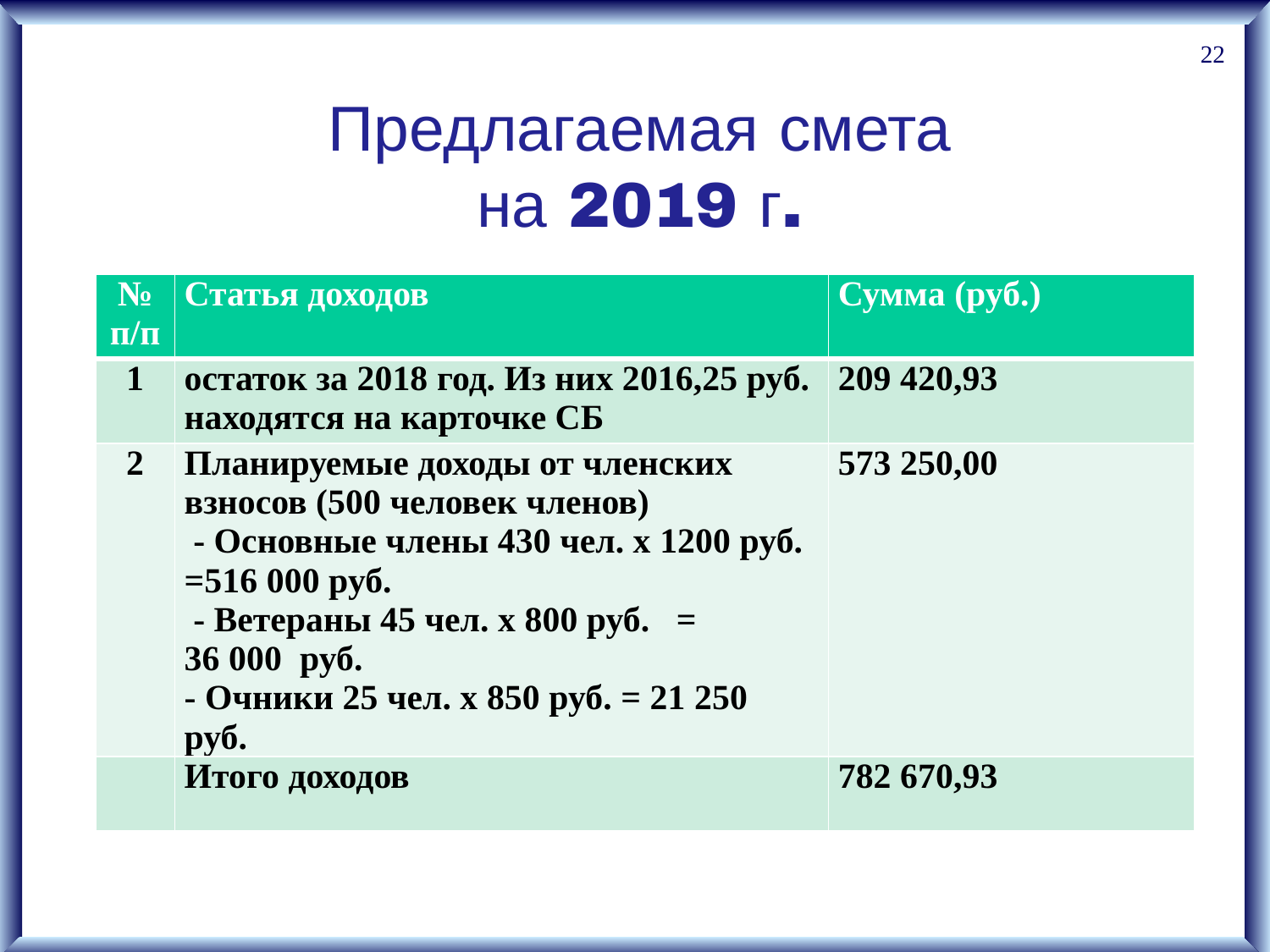

22

# Предлагаемая смета на 2019 г.
| № п/п | Статья доходов | Сумма (руб.) |
| --- | --- | --- |
| 1 | остаток за 2018 год. Из них 2016,25 руб. находятся на карточке СБ | 209 420,93 |
| 2 | Планируемые доходы от членских взносов (500 человек членов) - Основные члены 430 чел. х 1200 руб. =516 000 руб. - Ветераны 45 чел. х 800 руб. = 36 000 руб. - Очники 25 чел. х 850 руб. = 21 250 руб. | 573 250,00 |
|  | Итого доходов | 782 670,93 |